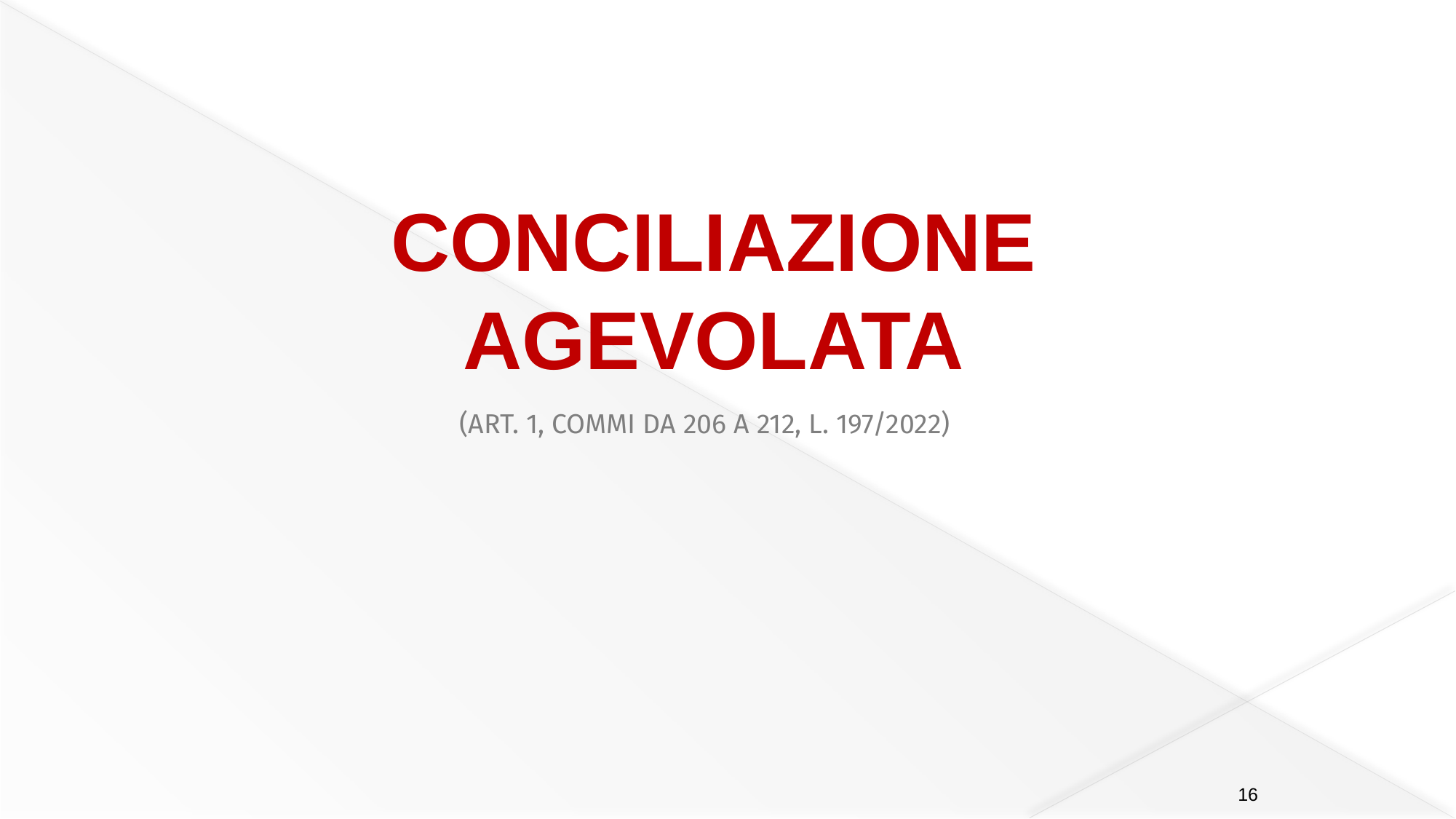

CONCILIAZIONE AGEVOLATA
(ART. 1, COMMI DA 206 A 212, L. 197/2022)
16